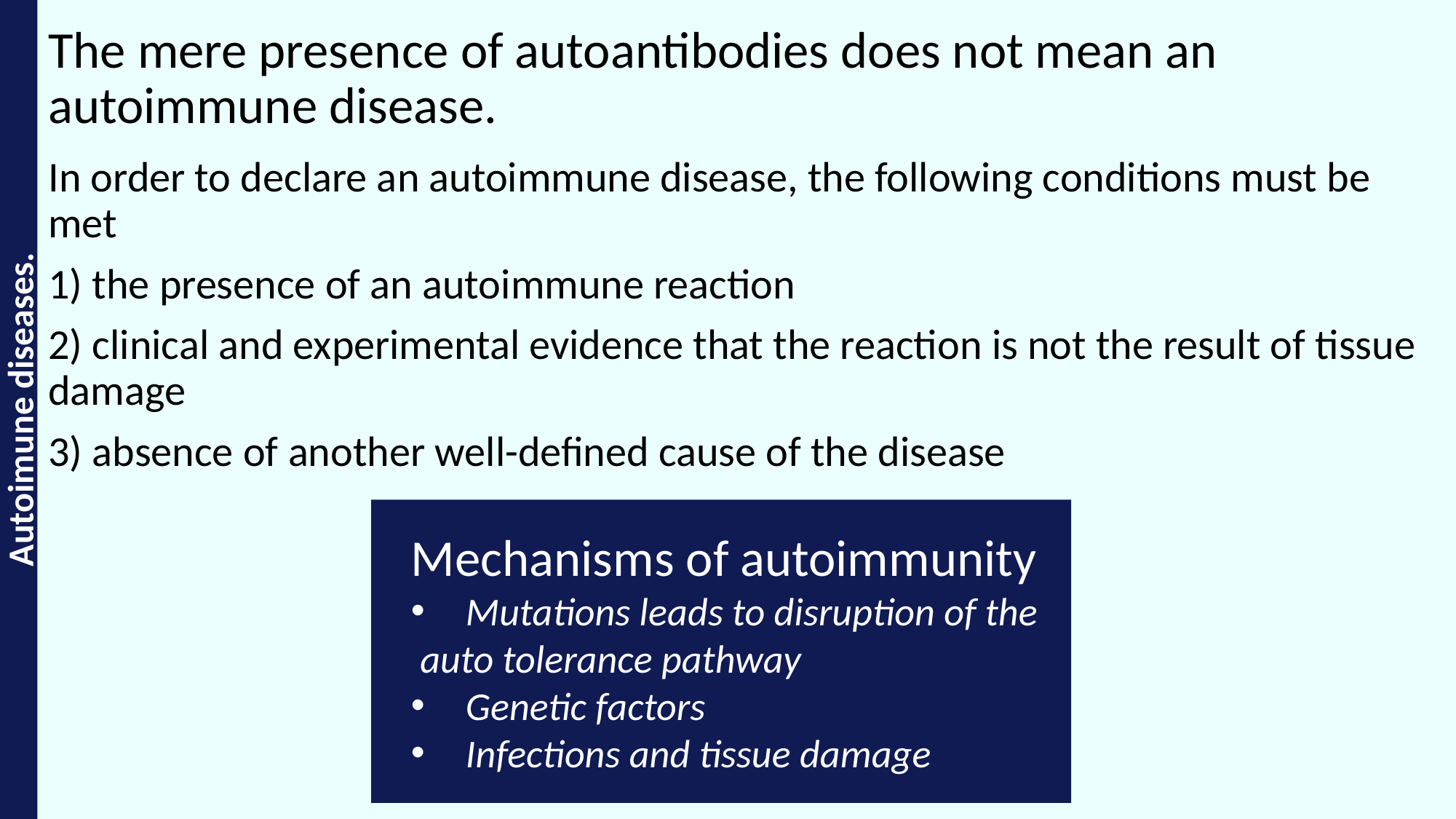

Autoimune diseases.
# The mere presence of autoantibodies does not mean an autoimmune disease.
In order to declare an autoimmune disease, the following conditions must be met
1) the presence of an autoimmune reaction
2) clinical and experimental evidence that the reaction is not the result of tissue damage
3) absence of another well-defined cause of the disease

Mechanisms of autoimmunity
Mutations leads to disruption of the
 auto tolerance pathway
Genetic factors
Infections and tissue damage